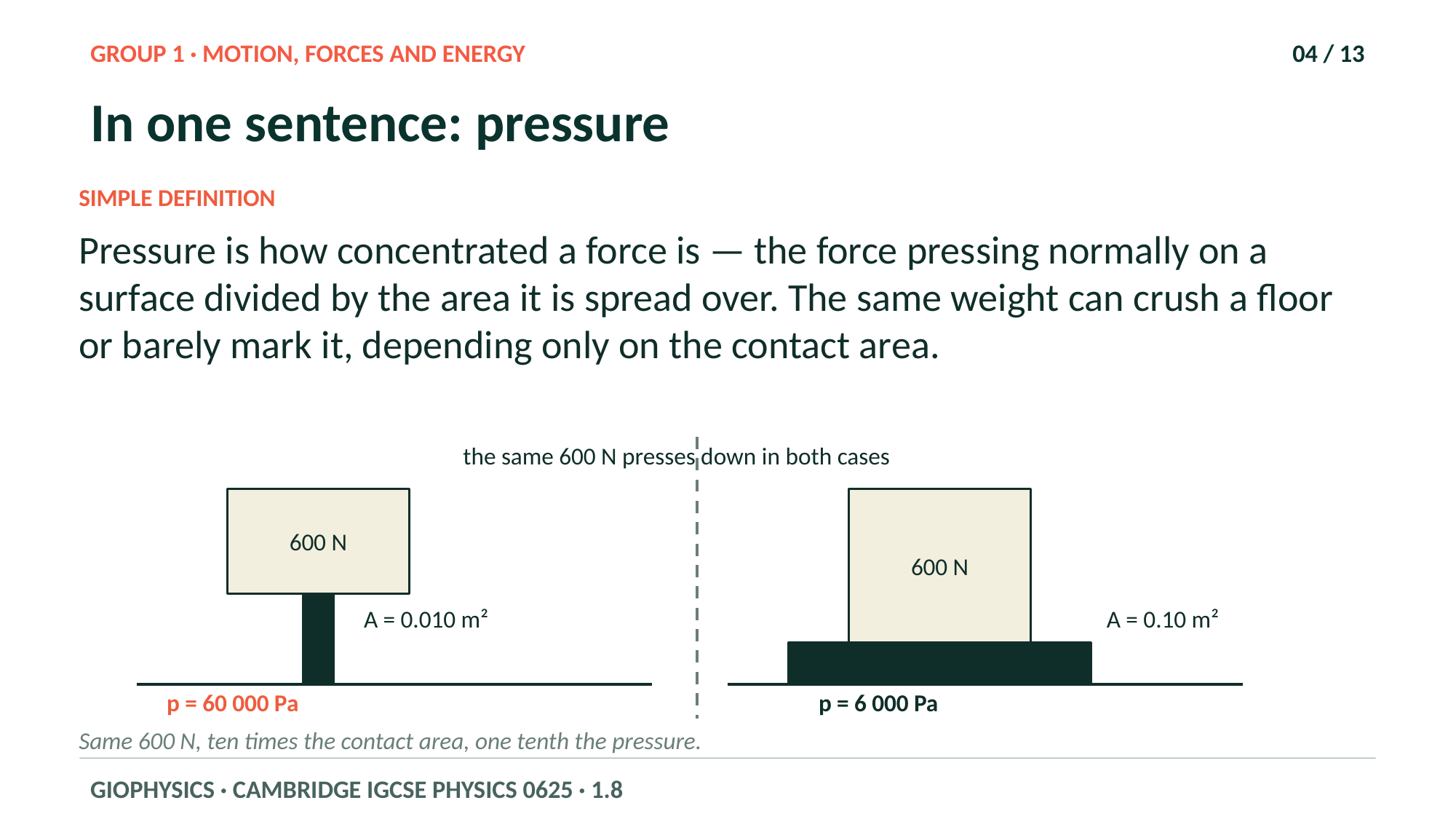

GROUP 1 · MOTION, FORCES AND ENERGY
04 / 13
In one sentence: pressure
SIMPLE DEFINITION
Pressure is how concentrated a force is — the force pressing normally on a surface divided by the area it is spread over. The same weight can crush a floor or barely mark it, depending only on the contact area.
the same 600 N presses down in both cases
600 N
600 N

A = 0.010 m²
A = 0.10 m²

p = 60 000 Pa
p = 6 000 Pa
Same 600 N, ten times the contact area, one tenth the pressure.

GIOPHYSICS · CAMBRIDGE IGCSE PHYSICS 0625 · 1.8